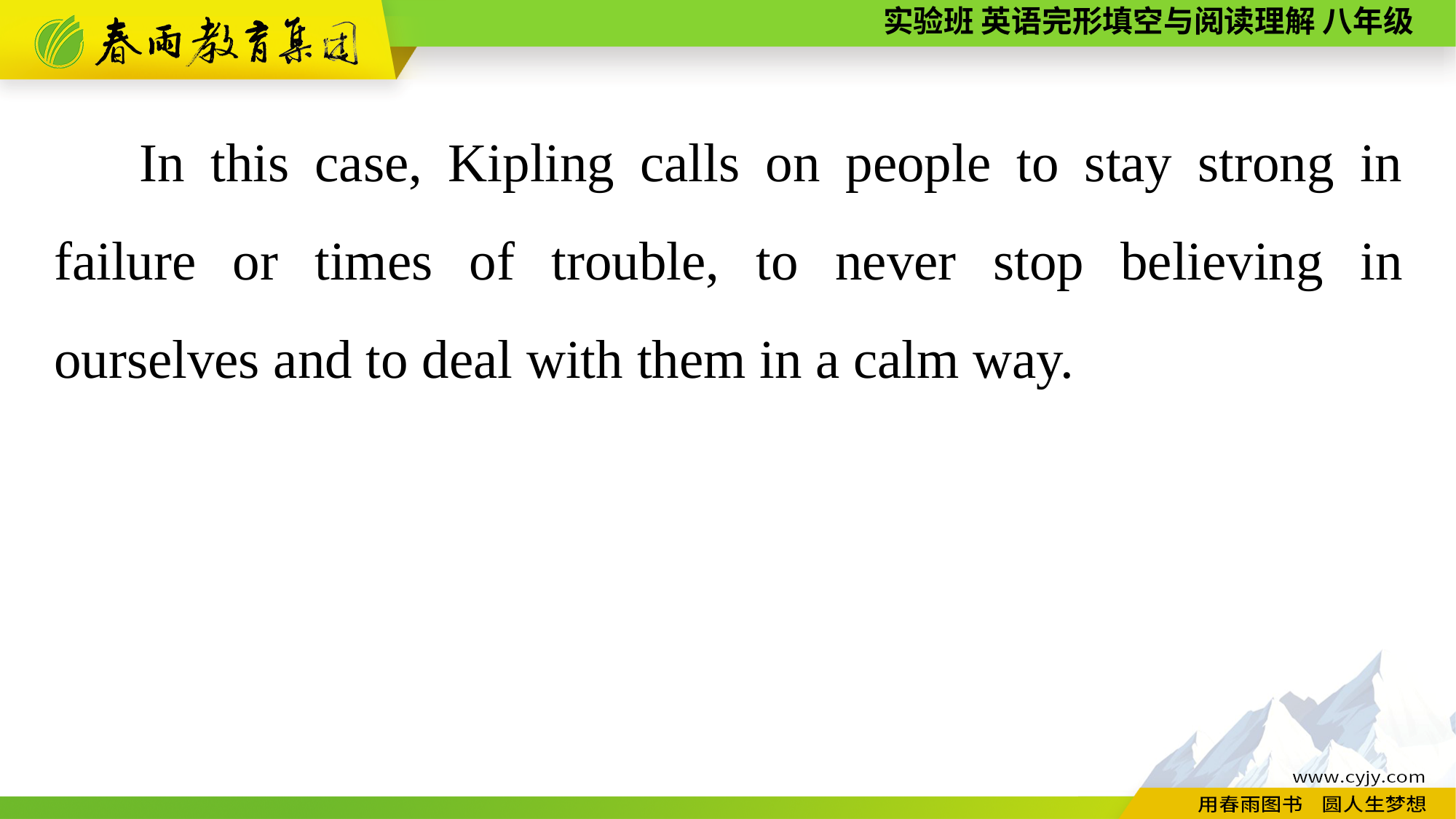

In this case, Kipling calls on people to stay strong in failure or times of trouble, to never stop believing in ourselves and to deal with them in a calm way.